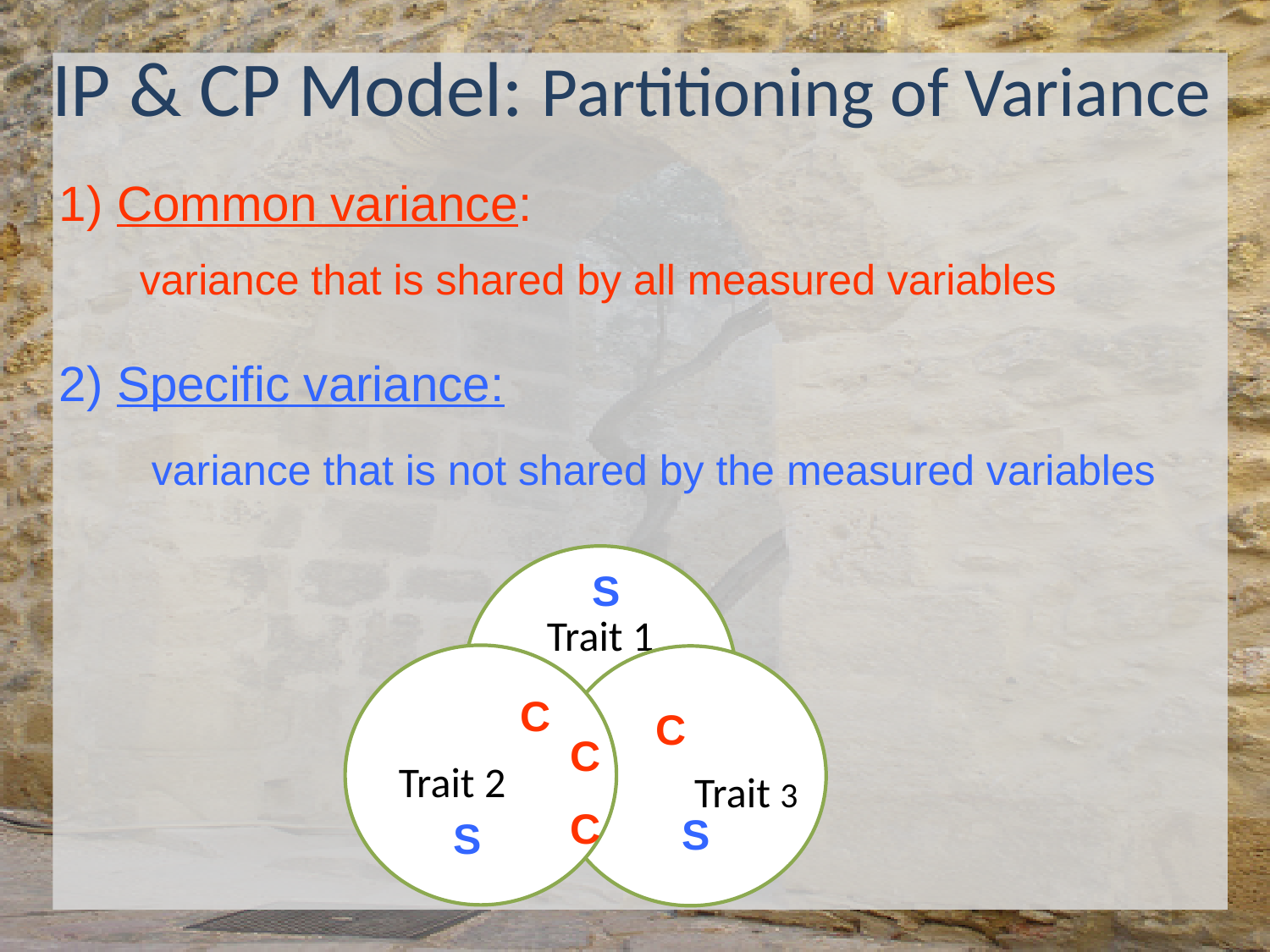

# IP & CP Model: Partitioning of Variance

1) Common variance:
	variance that is shared by all measured variables
2) Specific variance:
	variance that is not shared by the measured variables

Trait 1
S

Trait 2

Trait 3
C
C
C
C
S
S